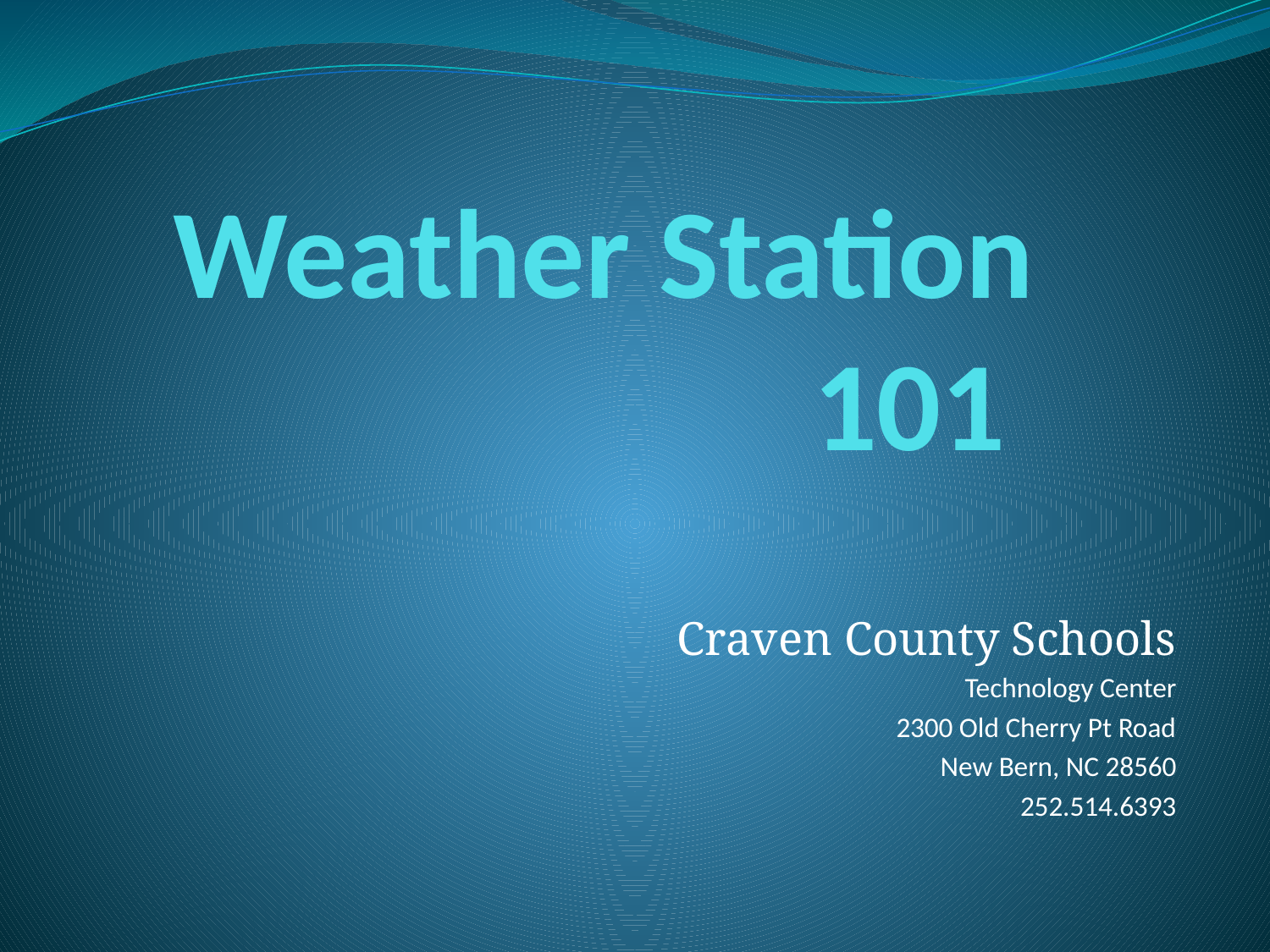

# Weather Station 101
Craven County Schools
Technology Center
2300 Old Cherry Pt Road
New Bern, NC 28560
252.514.6393